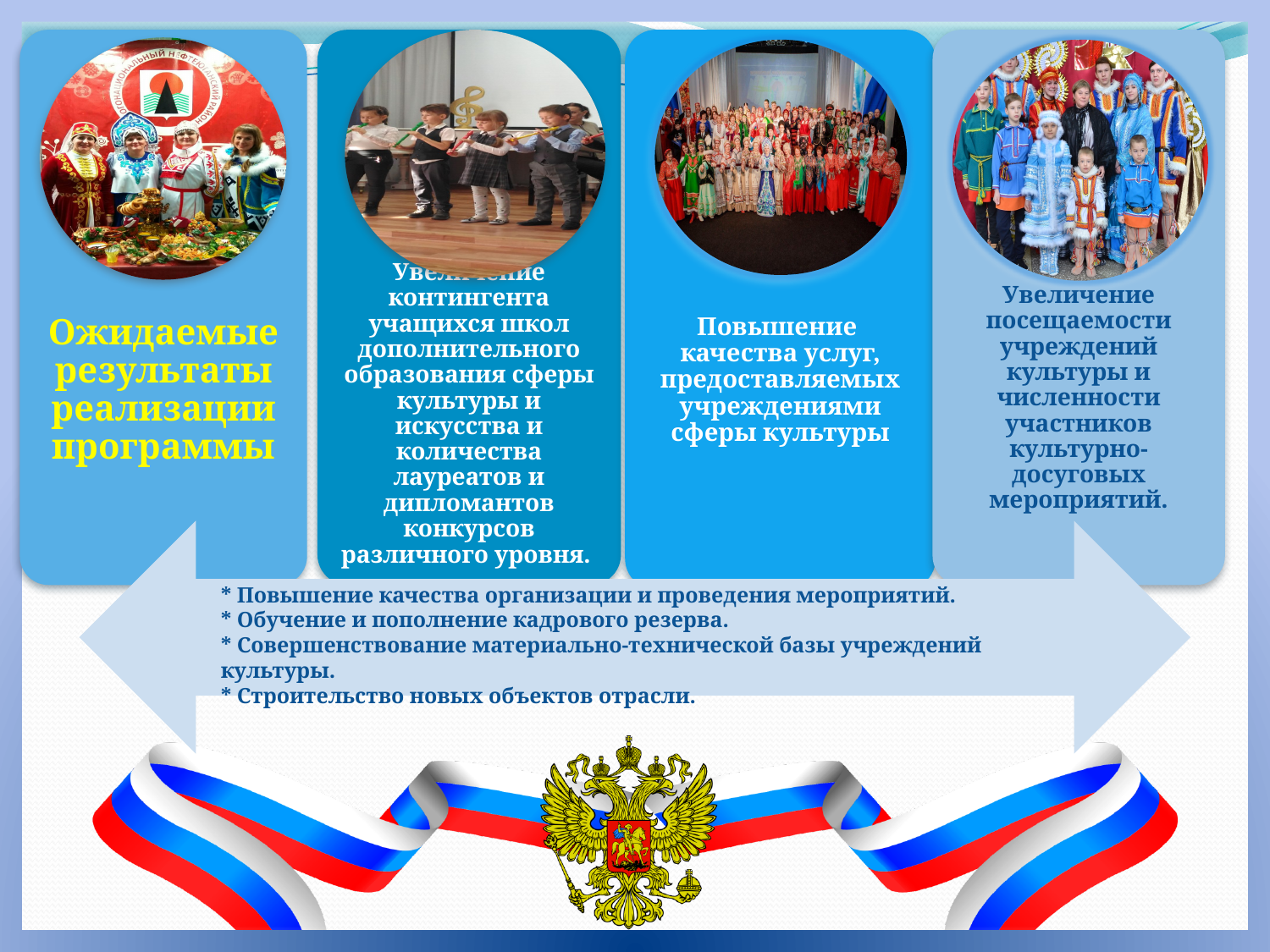

Увеличение контингента учащихся школ дополнительного образования сферы культуры и искусства и количества лауреатов и дипломантов конкурсов различного уровня.

Повышение
качества услуг, предоставляемых учреждениями сферы культуры

Ожидаемые результаты реализации программы

Увеличение посещаемости учреждений культуры и численности участников культурно-досуговых мероприятий.

* Повышение качества организации и проведения мероприятий.
* Обучение и пополнение кадрового резерва.
* Совершенствование материально-технической базы учреждений культуры.
* Строительство новых объектов отрасли.